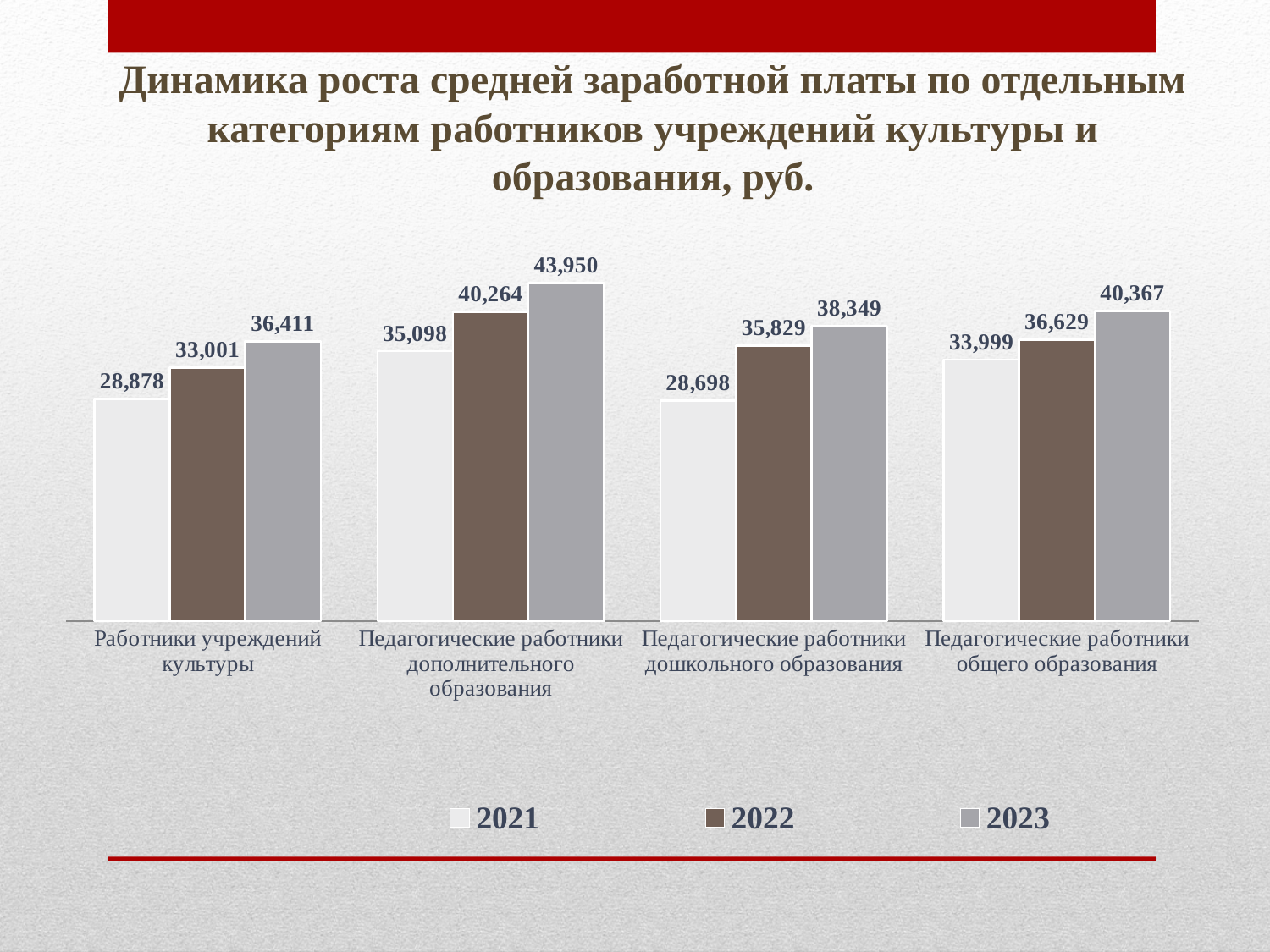

Динамика роста средней заработной платы по отдельным категориям работников учреждений культуры и образования, руб.

### Chart

| Category | 2021 | 2022 | 2023 |
|---|---|---|---|
| Работники учреждений культуры | 28878.0 | 33001.0 | 36411.0 |
| Педагогические работники дополнительного образования | 35098.0 | 40264.0 | 43950.0 |
| Педагогические работники дошкольного образования | 28698.0 | 35829.0 | 38348.7 |
| Педагогические работники общего образования | 33999.0 | 36629.0 | 40367.0 |